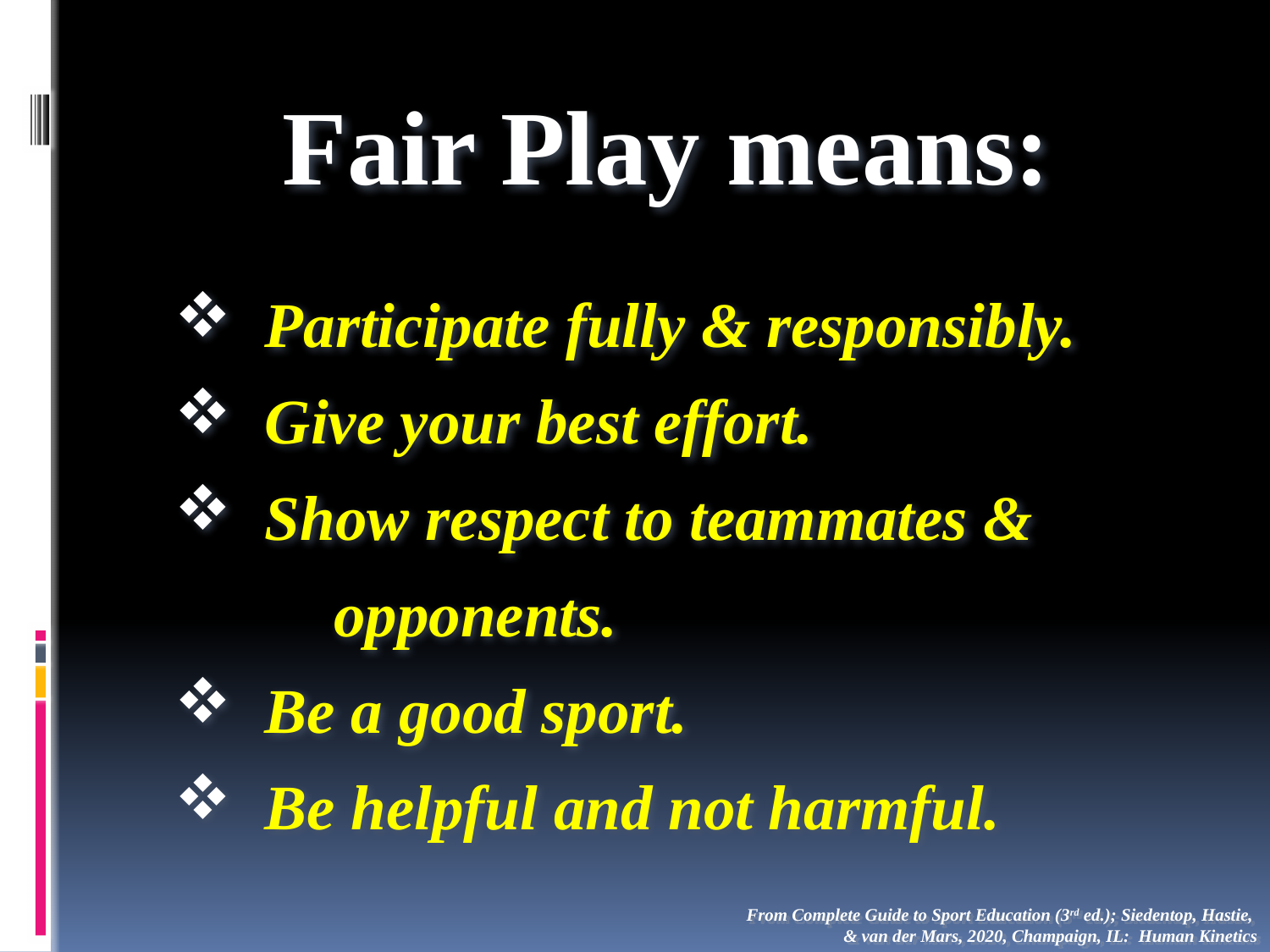

Fair Play means:
  Participate fully & responsibly.
  Give your best effort.
  Show respect to teammates &
          opponents.
  Be a good sport.
  Be helpful and not harmful.
From Complete Guide to Sport Education (3rd ed.); Siedentop, Hastie,
& van der Mars, 2020, Champaign, IL:  Human Kinetics